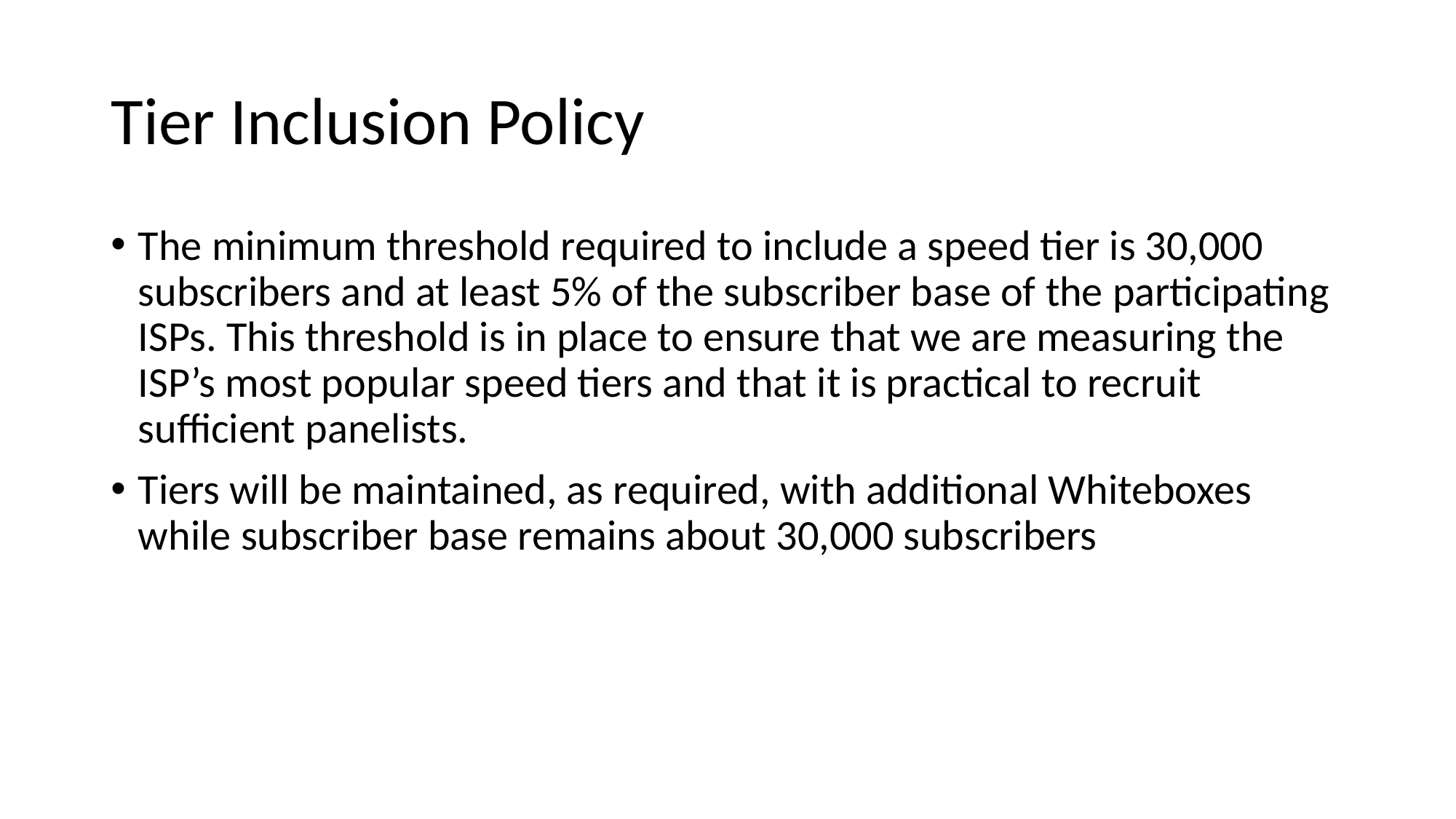

# Tier Inclusion Policy
The minimum threshold required to include a speed tier is 30,000 subscribers and at least 5% of the subscriber base of the participating ISPs. This threshold is in place to ensure that we are measuring the ISP’s most popular speed tiers and that it is practical to recruit sufficient panelists.
Tiers will be maintained, as required, with additional Whiteboxes while subscriber base remains about 30,000 subscribers